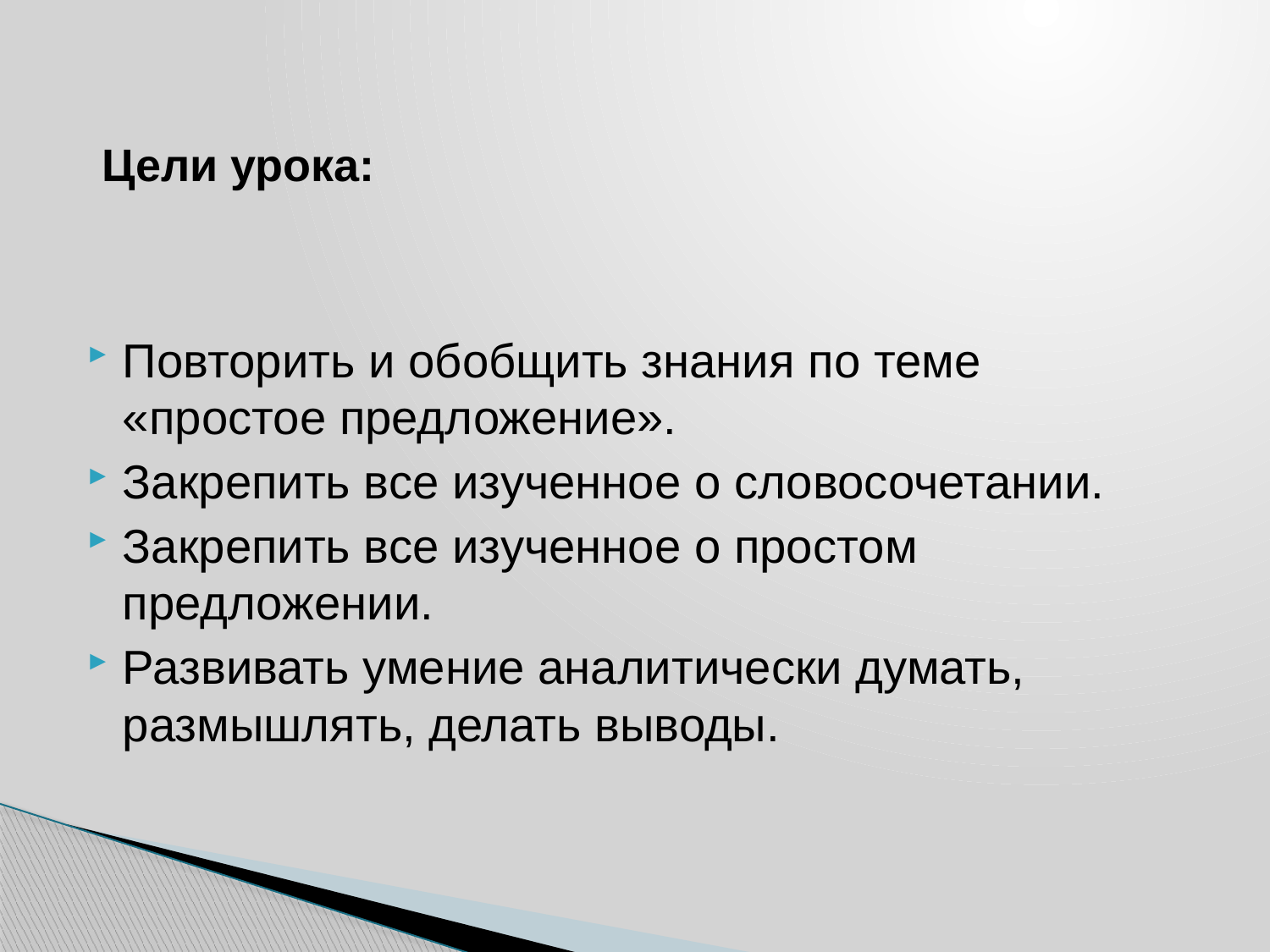

# Цели урока:
Повторить и обобщить знания по теме «простое предложение».
Закрепить все изученное о словосочетании.
Закрепить все изученное о простом предложении.
Развивать умение аналитически думать, размышлять, делать выводы.